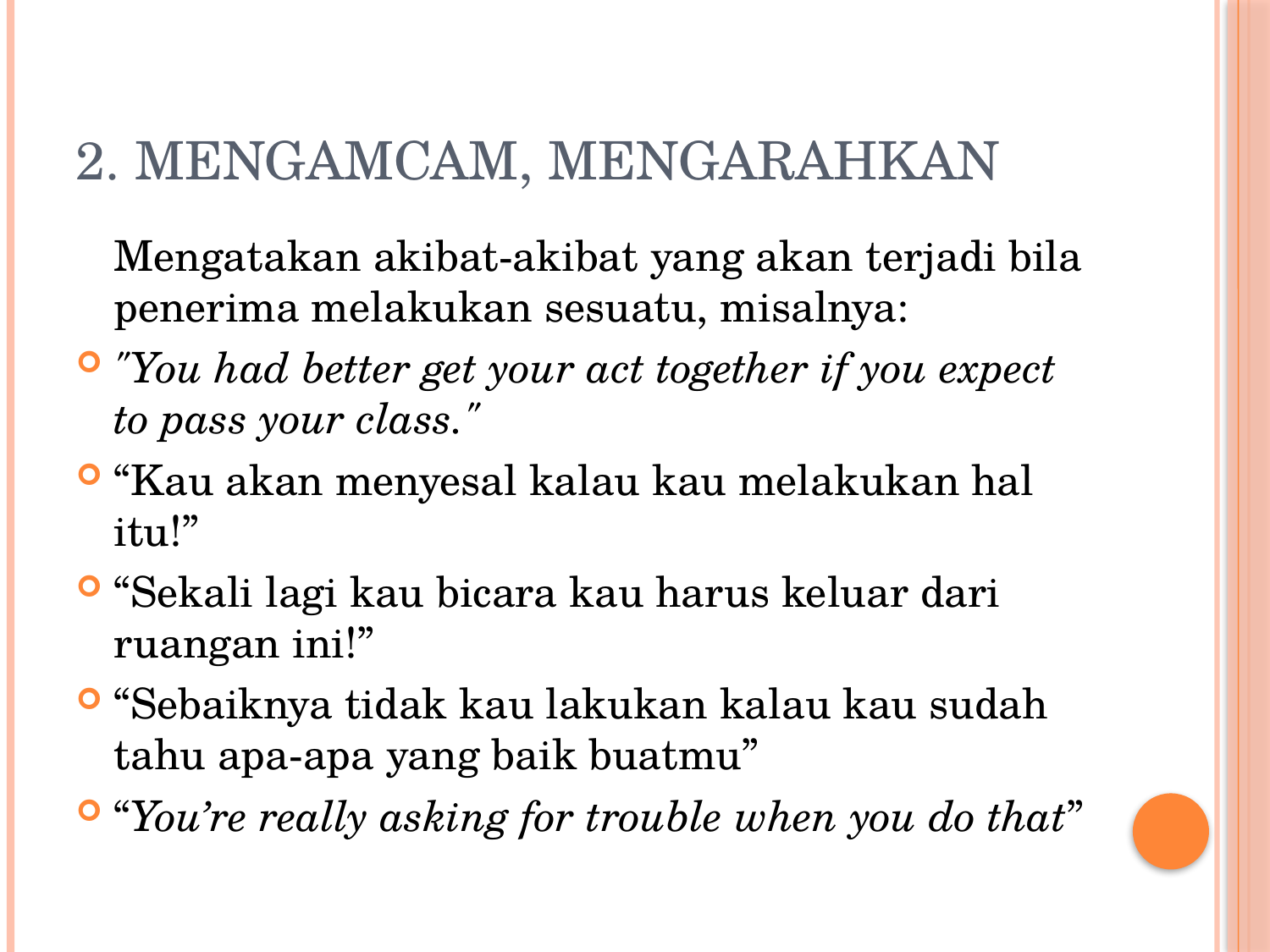

# 2. Mengamcam, mengarahkan
	Mengatakan akibat-akibat yang akan terjadi bila penerima melakukan sesuatu, misalnya:
"You had better get your act together if you expect to pass your class."
“Kau akan menyesal kalau kau melakukan hal itu!”
“Sekali lagi kau bicara kau harus keluar dari ruangan ini!”
“Sebaiknya tidak kau lakukan kalau kau sudah tahu apa-apa yang baik buatmu”
“You’re really asking for trouble when you do that”